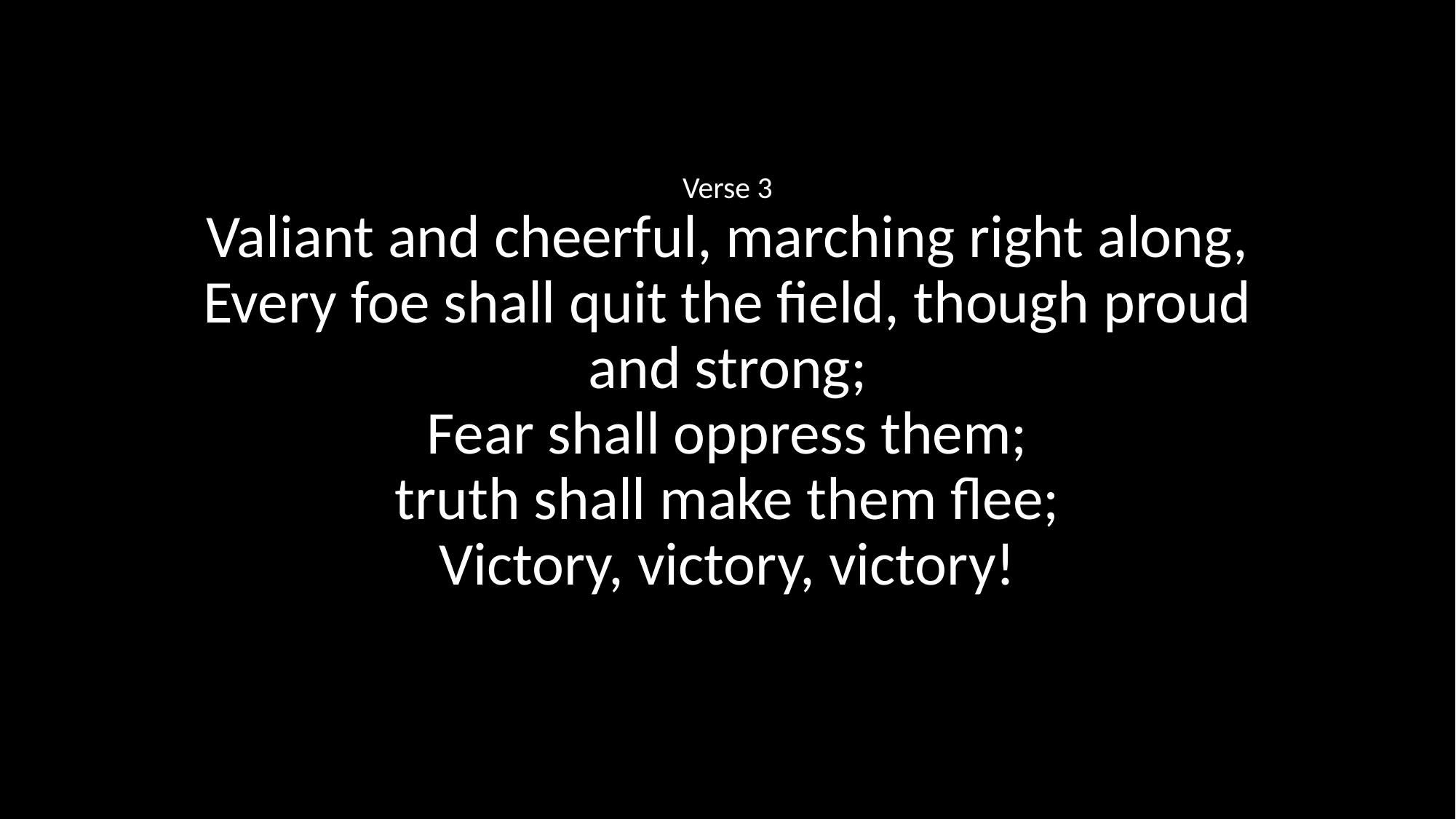

Verse 3
Valiant and cheerful, marching right along,
Every foe shall quit the field, though proud and strong;
Fear shall oppress them;
truth shall make them flee;
Victory, victory, victory!